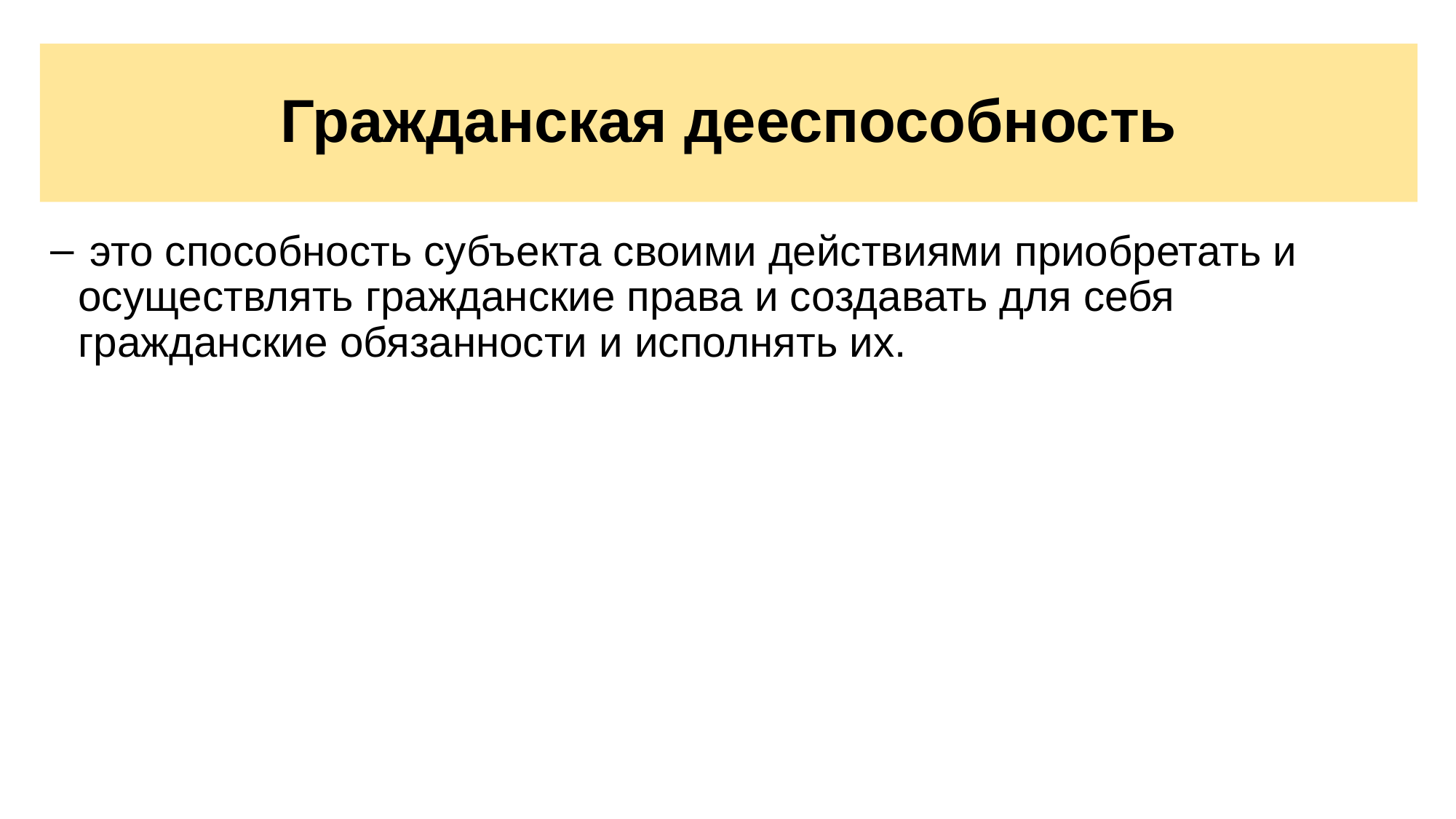

# Гражданская дееспособность
 это способность субъекта своими действиями приобретать и осуществлять гражданские права и создавать для себя гражданские обязанности и исполнять их.